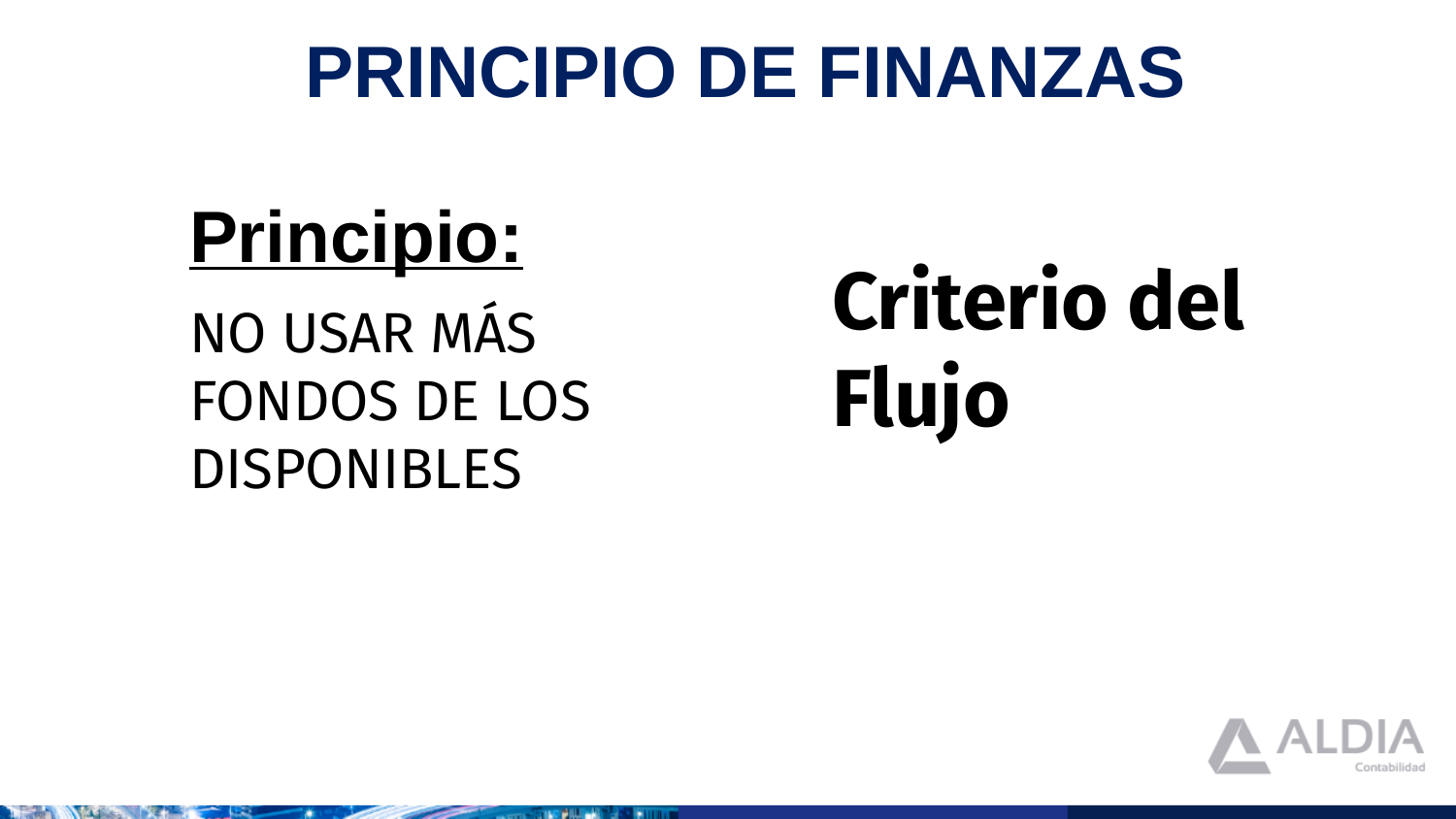

# PRINCIPIO DE FINANZAS
Principio:
NO USAR MÁS FONDOS DE LOS DISPONIBLES
Criterio del Flujo